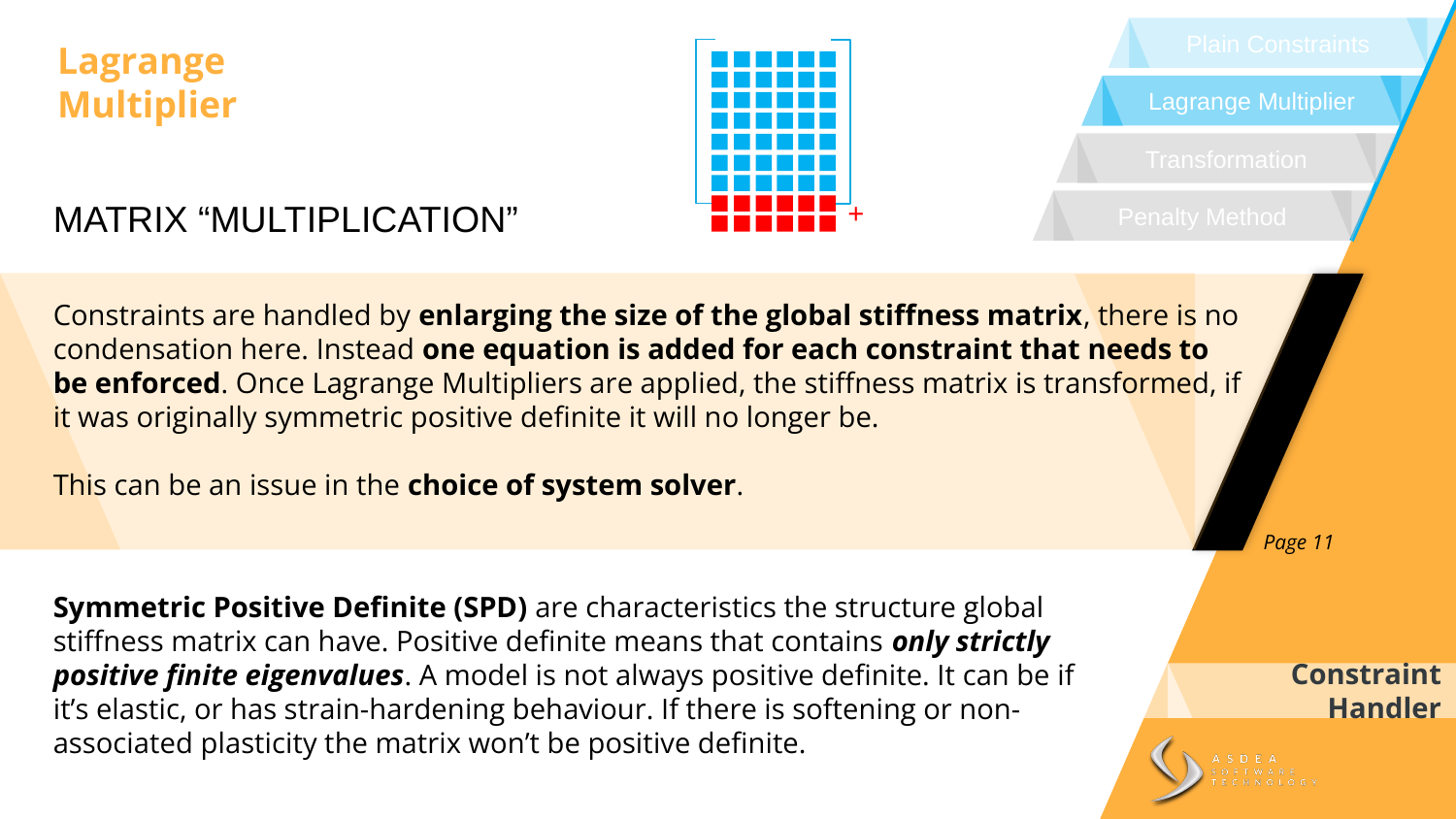

Plain Constraints

Lagrange Multiplier

Lagrange Multiplier

Transformation

+
MATRIX “MULTIPLICATION”

Penalty Method

Constraints are handled by enlarging the size of the global stiffness matrix, there is no condensation here. Instead one equation is added for each constraint that needs to be enforced. Once Lagrange Multipliers are applied, the stiffness matrix is transformed, if it was originally symmetric positive definite it will no longer be.

This can be an issue in the choice of system solver.
Page 11
Symmetric Positive Definite (SPD) are characteristics the structure global stiffness matrix can have. Positive definite means that contains only strictly positive finite eigenvalues. A model is not always positive definite. It can be if it’s elastic, or has strain-hardening behaviour. If there is softening or non-associated plasticity the matrix won’t be positive definite.

Constraint Handler